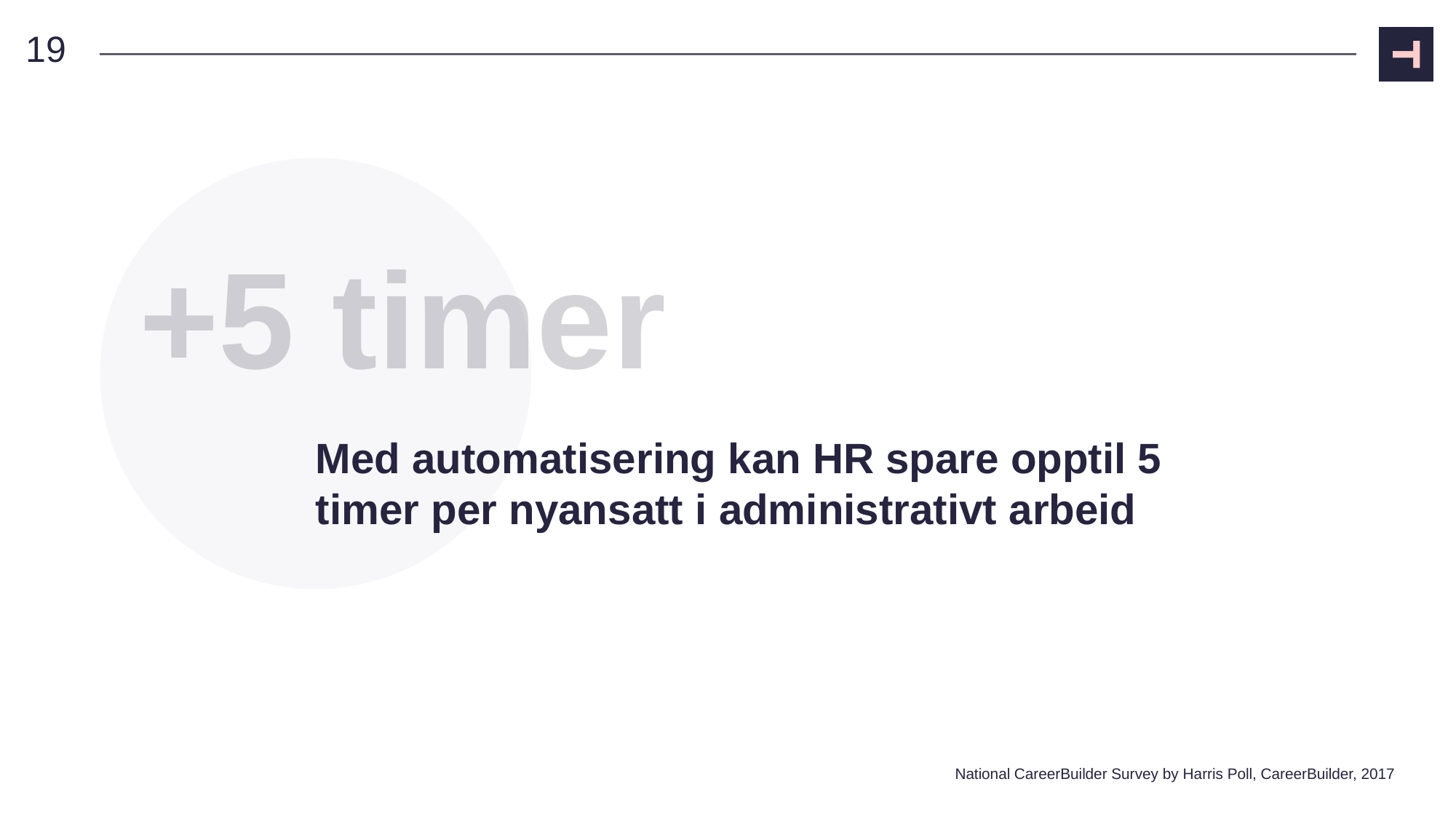

19

+5 timer
# Med automatisering kan HR spare opptil 5 timer per nyansatt i administrativt arbeid
National CareerBuilder Survey by Harris Poll, CareerBuilder, 2017